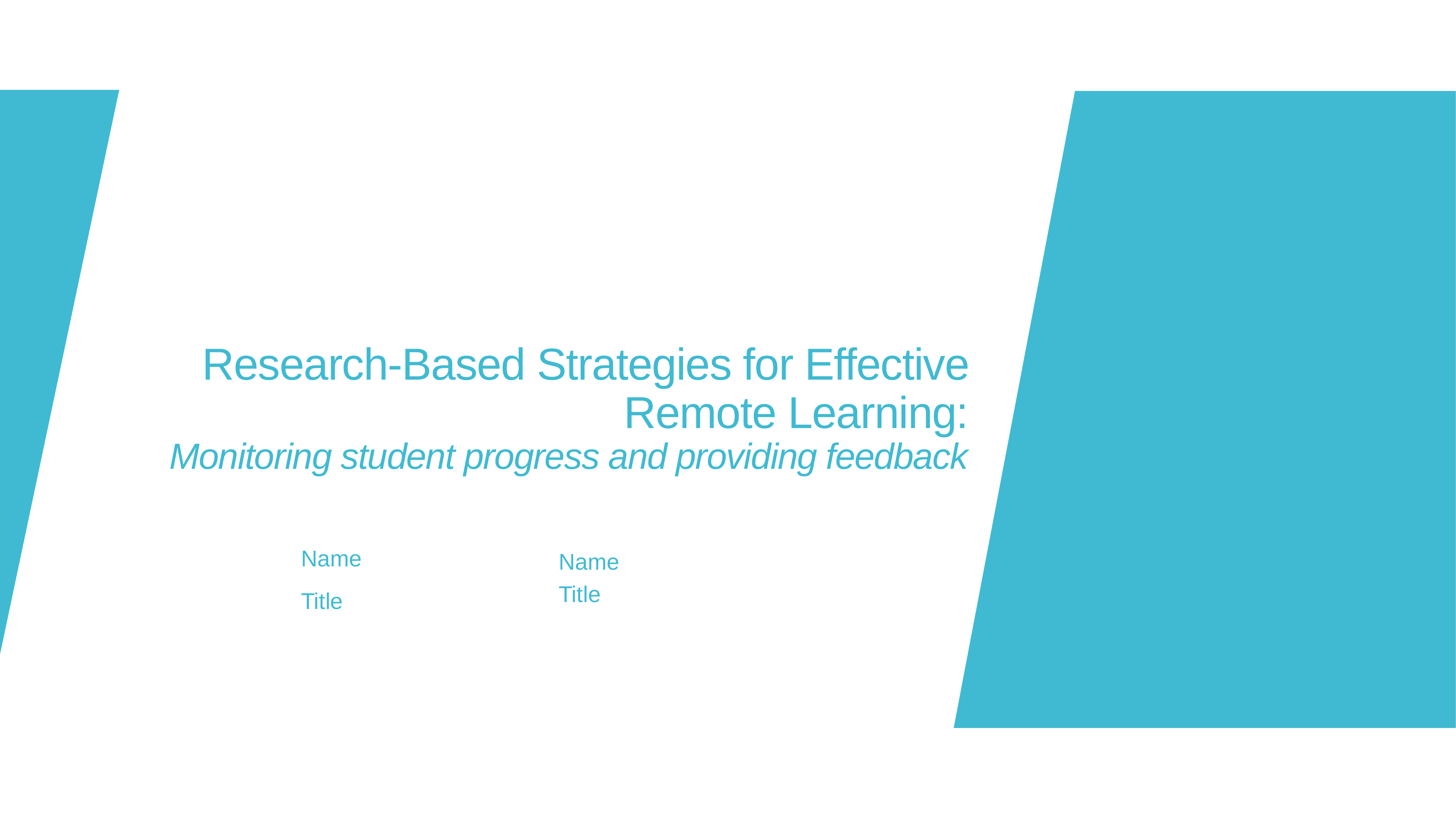

# Research-Based Strategies for Effective Remote Learning: Monitoring student progress and providing feedback

Name
Title

Name
Title